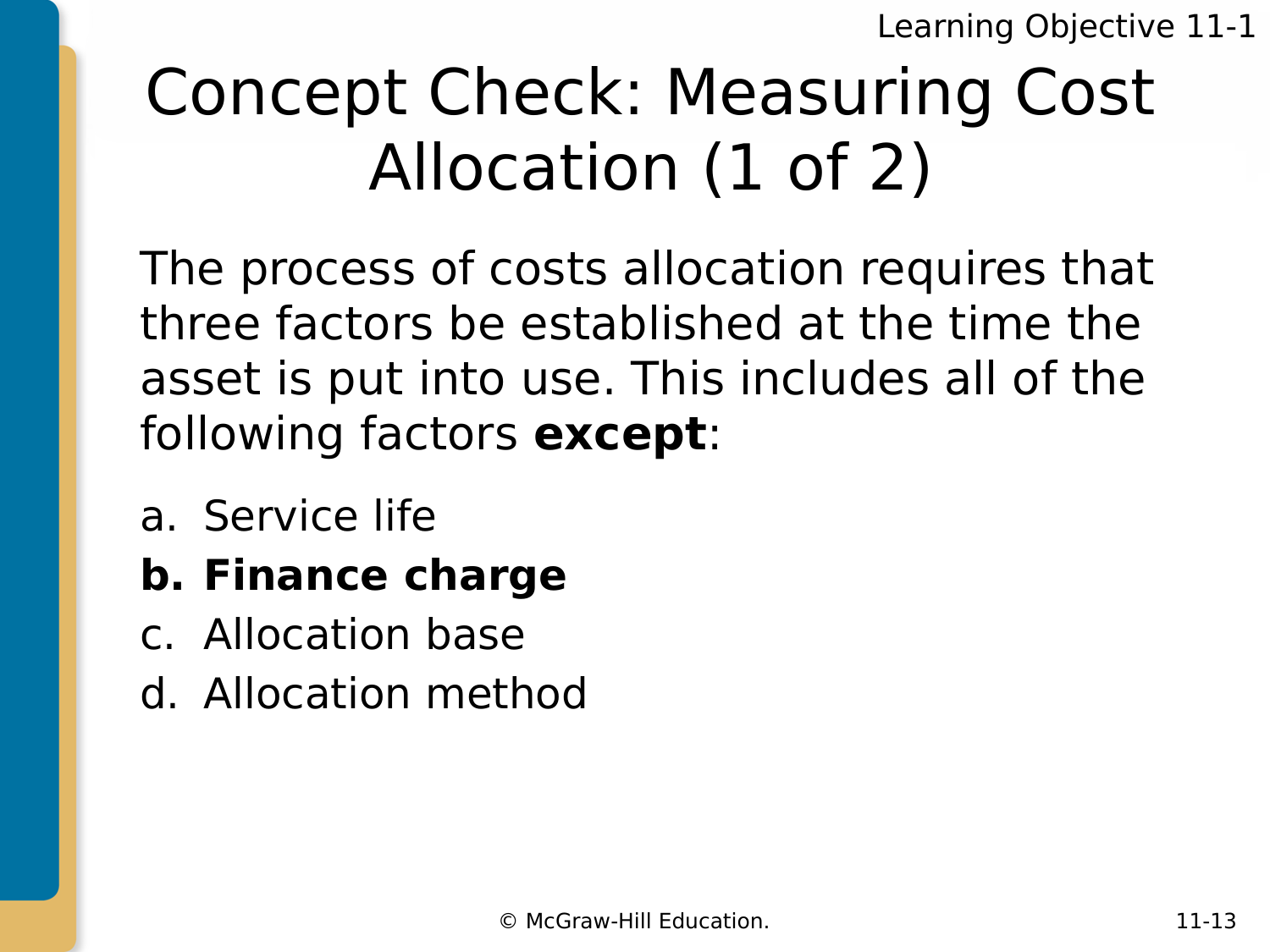

Learning Objective 11-1
# Concept Check: Measuring Cost Allocation (1 of 2)
The process of costs allocation requires that three factors be established at the time the asset is put into use. This includes all of the following factors except:
Service life
Finance charge
Allocation base
Allocation method